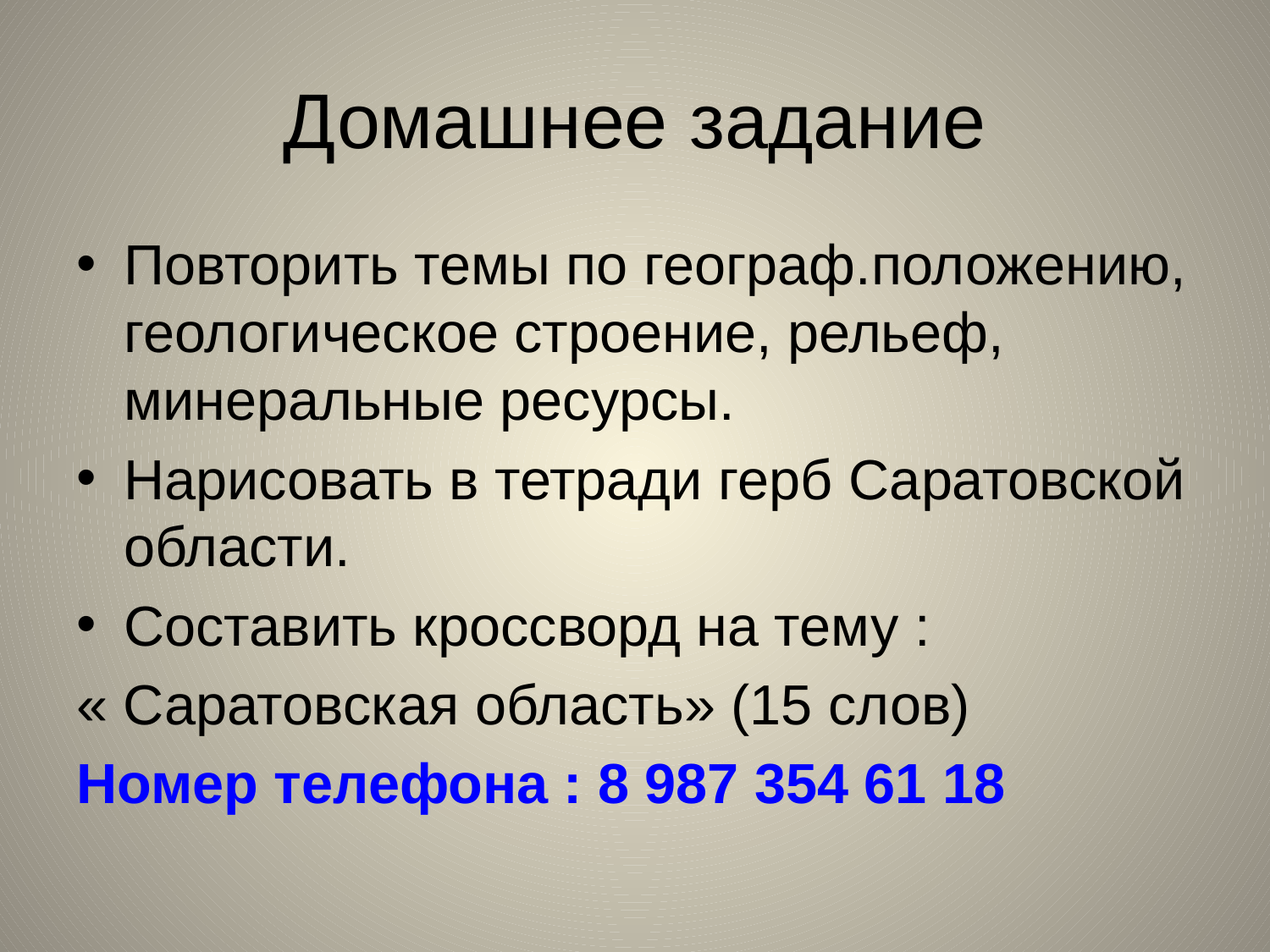

# Домашнее задание
Повторить темы по географ.положению, геологическое строение, рельеф, минеральные ресурсы.
Нарисовать в тетради герб Саратовской области.
Составить кроссворд на тему :
« Саратовская область» (15 слов)
Номер телефона : 8 987 354 61 18